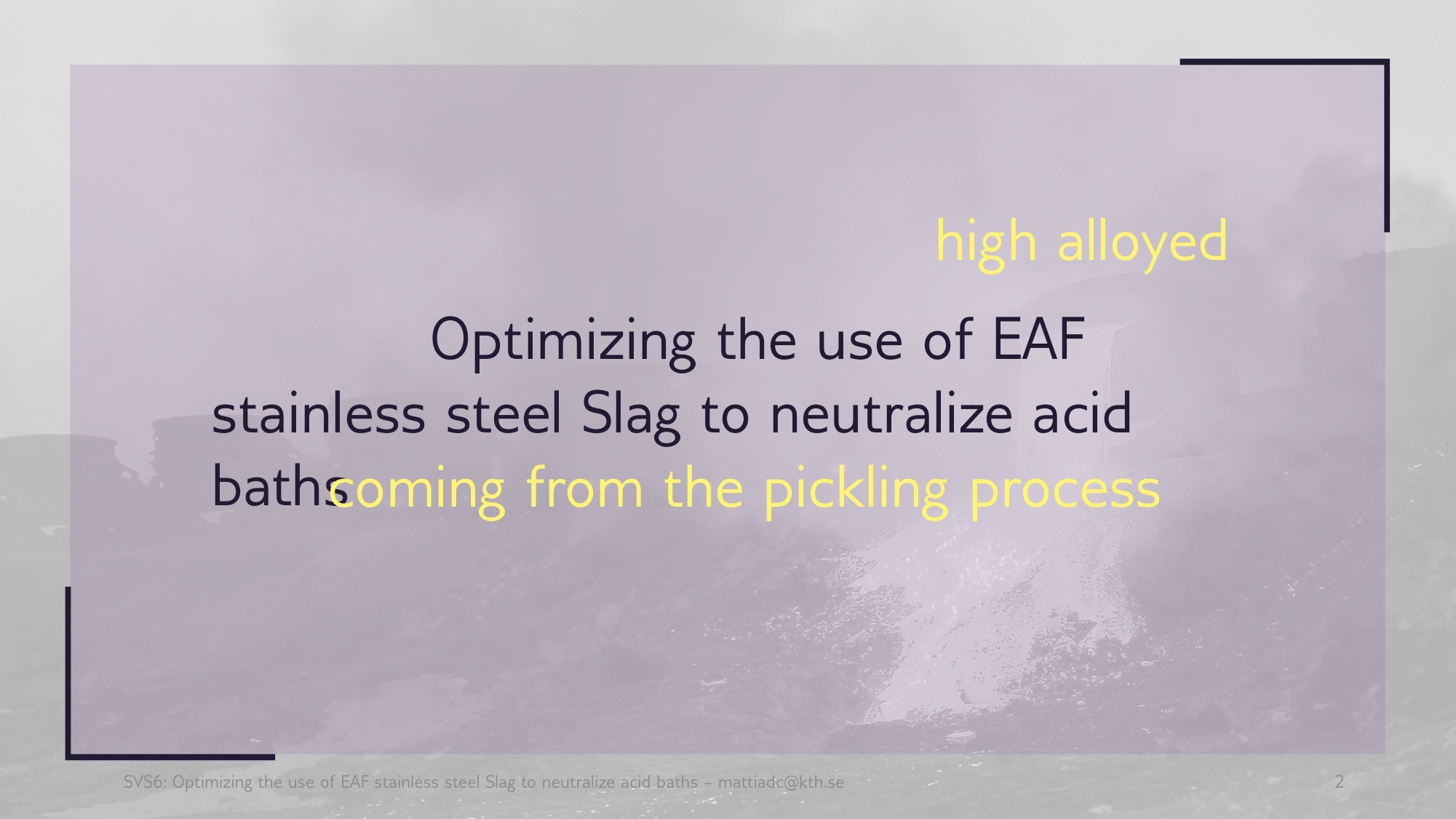

high alloyed
Optimizing the use of EAF
stainless steel Slag to neutralize acid baths
coming from the pickling process
2
SVS6: Optimizing the use of EAF stainless steel Slag to neutralize acid baths – mattiadc@kth.se